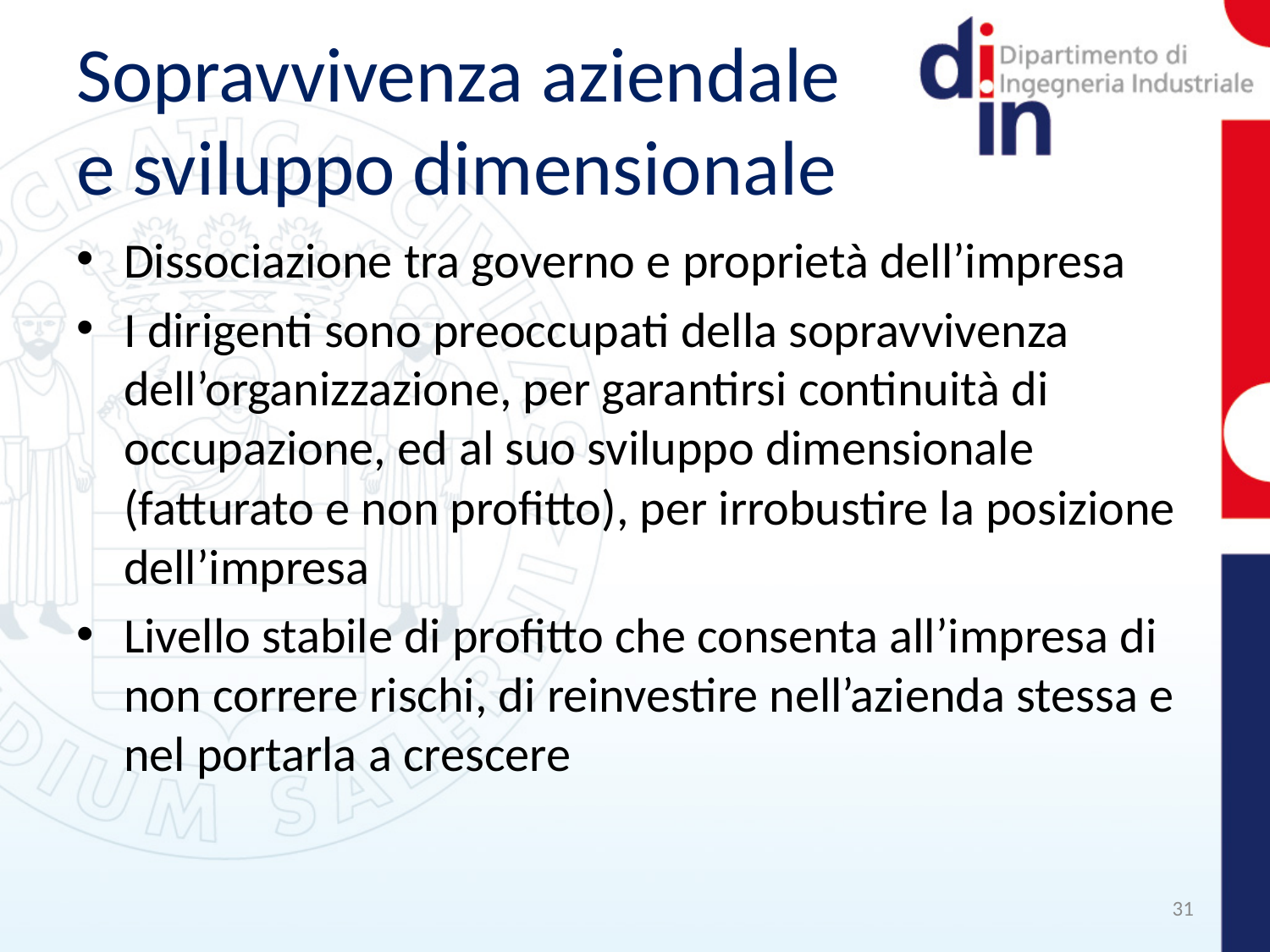

# Sopravvivenza aziendale e sviluppo dimensionale
Dissociazione tra governo e proprietà dell’impresa
I dirigenti sono preoccupati della sopravvivenza dell’organizzazione, per garantirsi continuità di occupazione, ed al suo sviluppo dimensionale (fatturato e non profitto), per irrobustire la posizione dell’impresa
Livello stabile di profitto che consenta all’impresa di non correre rischi, di reinvestire nell’azienda stessa e nel portarla a crescere
31